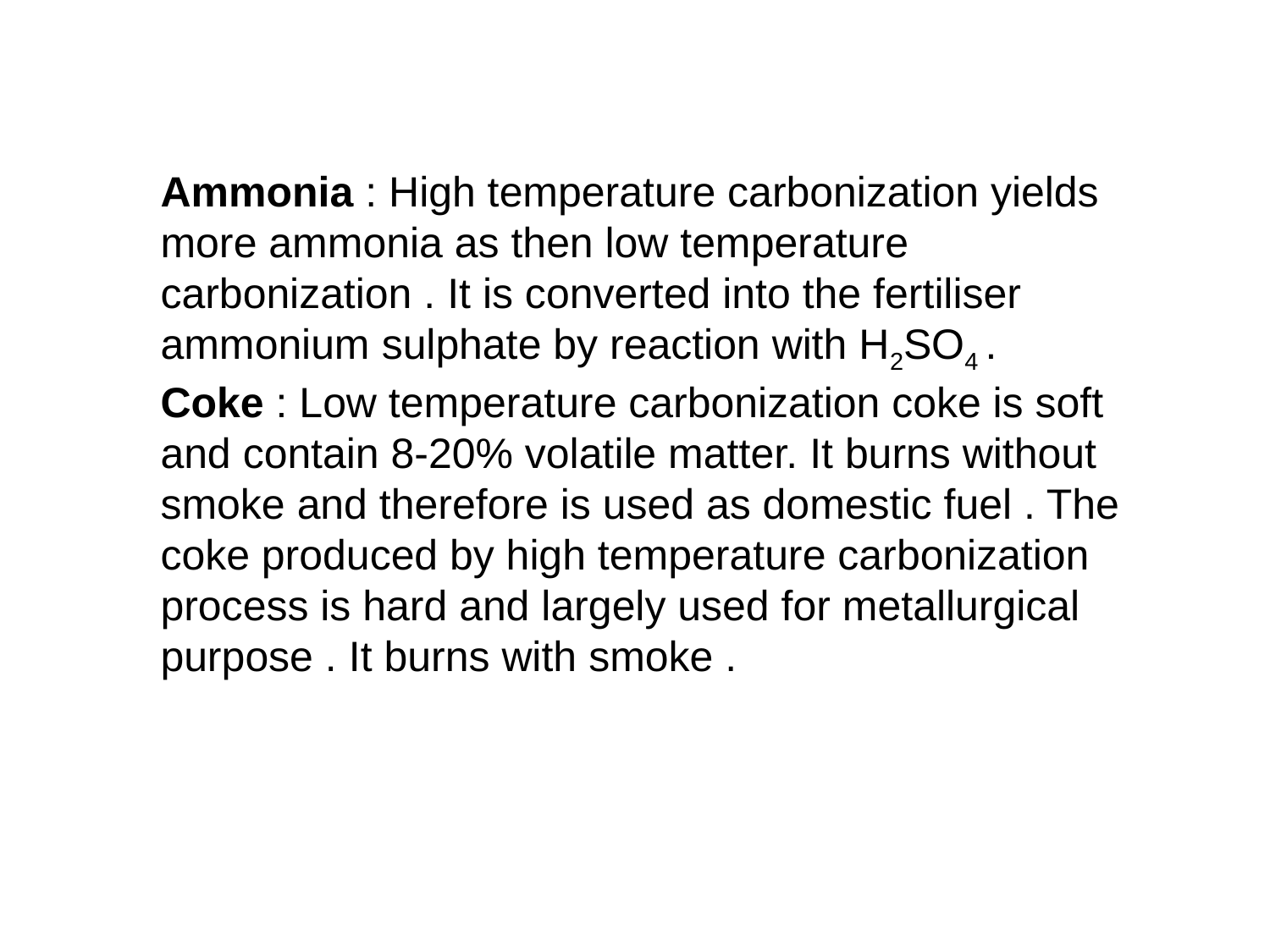

Ammonia : High temperature carbonization yields more ammonia as then low temperature carbonization . It is converted into the fertiliser ammonium sulphate by reaction with H2SO4 .
Coke : Low temperature carbonization coke is soft and contain 8-20% volatile matter. It burns without smoke and therefore is used as domestic fuel . The coke produced by high temperature carbonization process is hard and largely used for metallurgical purpose . It burns with smoke .